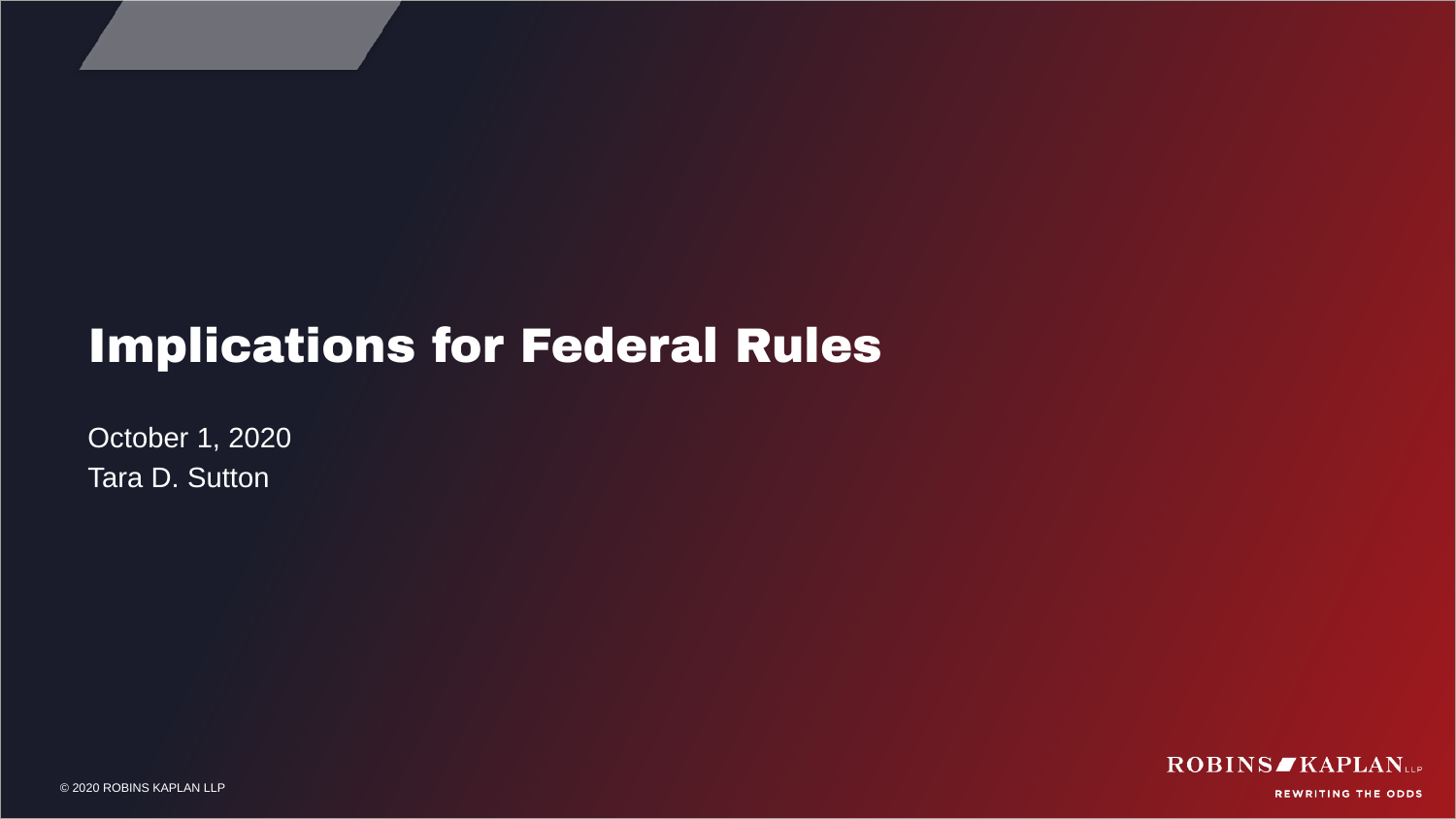

# Implications for Federal Rules
October 1, 2020
Tara D. Sutton